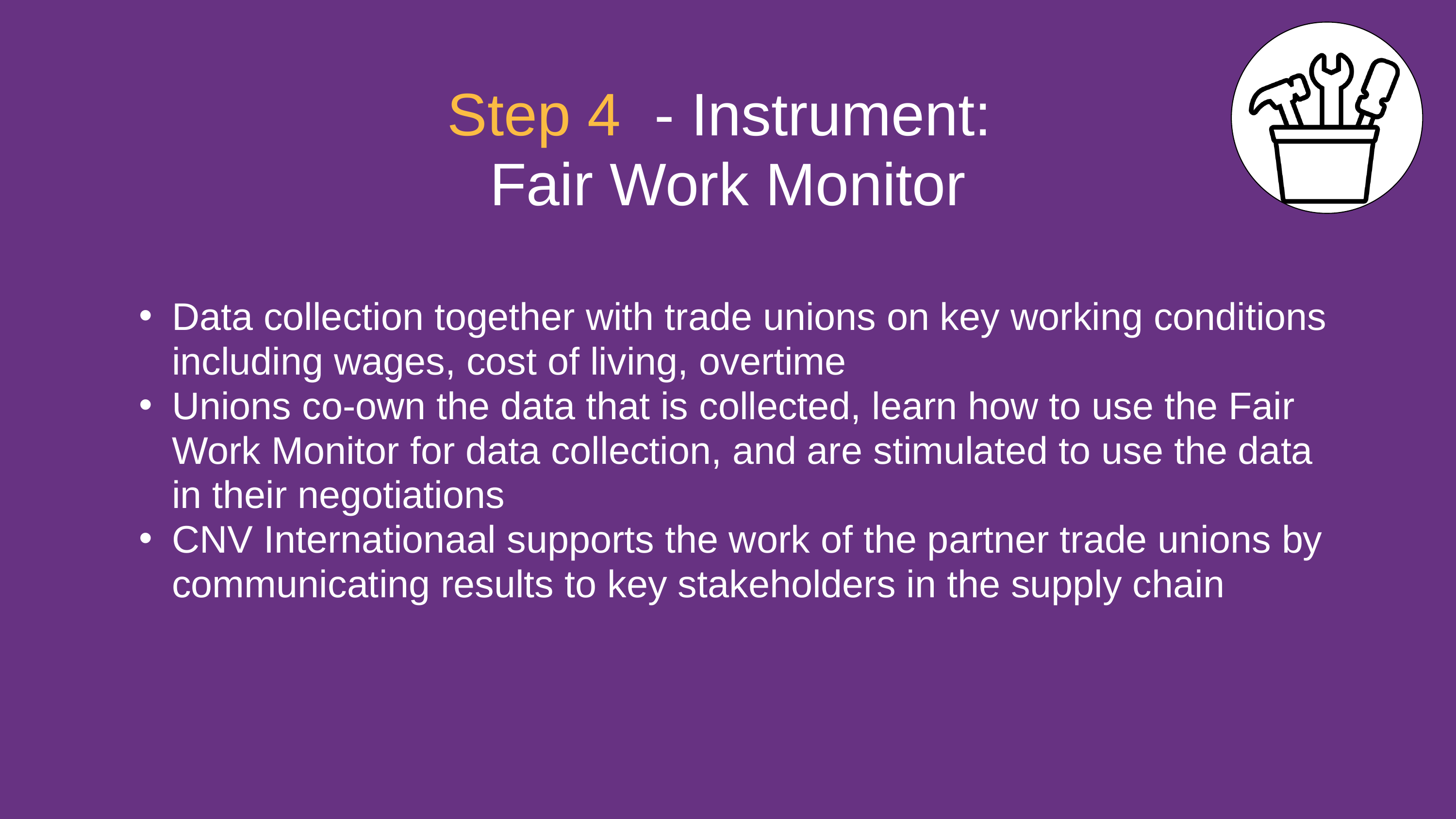

Step 4  - Instrument:
Fair Work Monitor
Data collection together with trade unions on key working conditions including wages, cost of living, overtime
Unions co-own the data that is collected, learn how to use the Fair Work Monitor for data collection, and are stimulated to use the data in their negotiations
CNV Internationaal supports the work of the partner trade unions by communicating results to key stakeholders in the supply chain